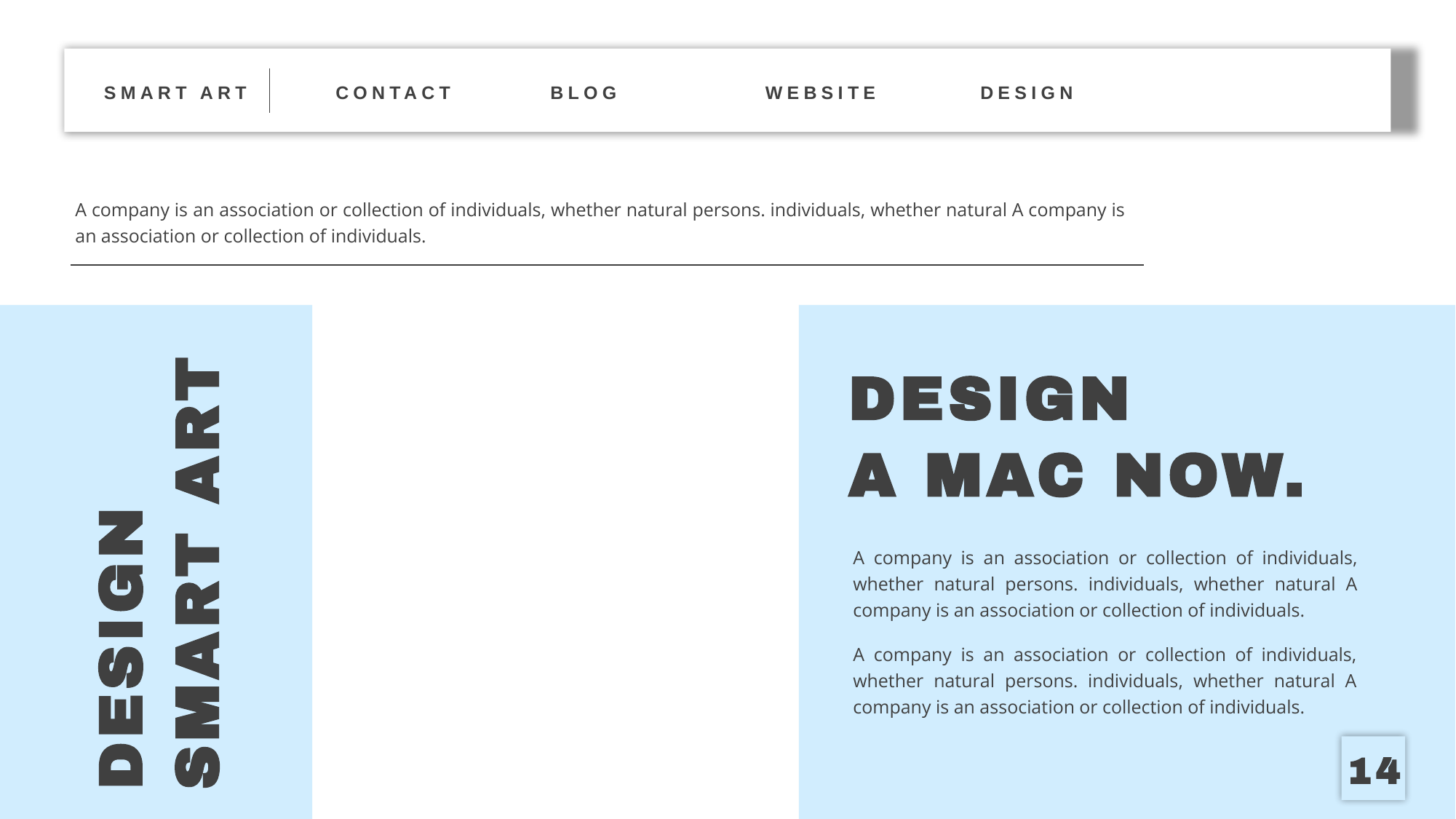

SMART ART
CONTACT
BLOG
WEBSITE
DESIGN
A MAC NOW.
DESIGN
A company is an association or collection of individuals, whether natural persons. individuals, whether natural A company is an association or collection of individuals.

SMART ART
DESIGN
A company is an association or collection of individuals, whether natural persons. individuals, whether natural A company is an association or collection of individuals.
A company is an association or collection of individuals, whether natural persons. individuals, whether natural A company is an association or collection of individuals.

14